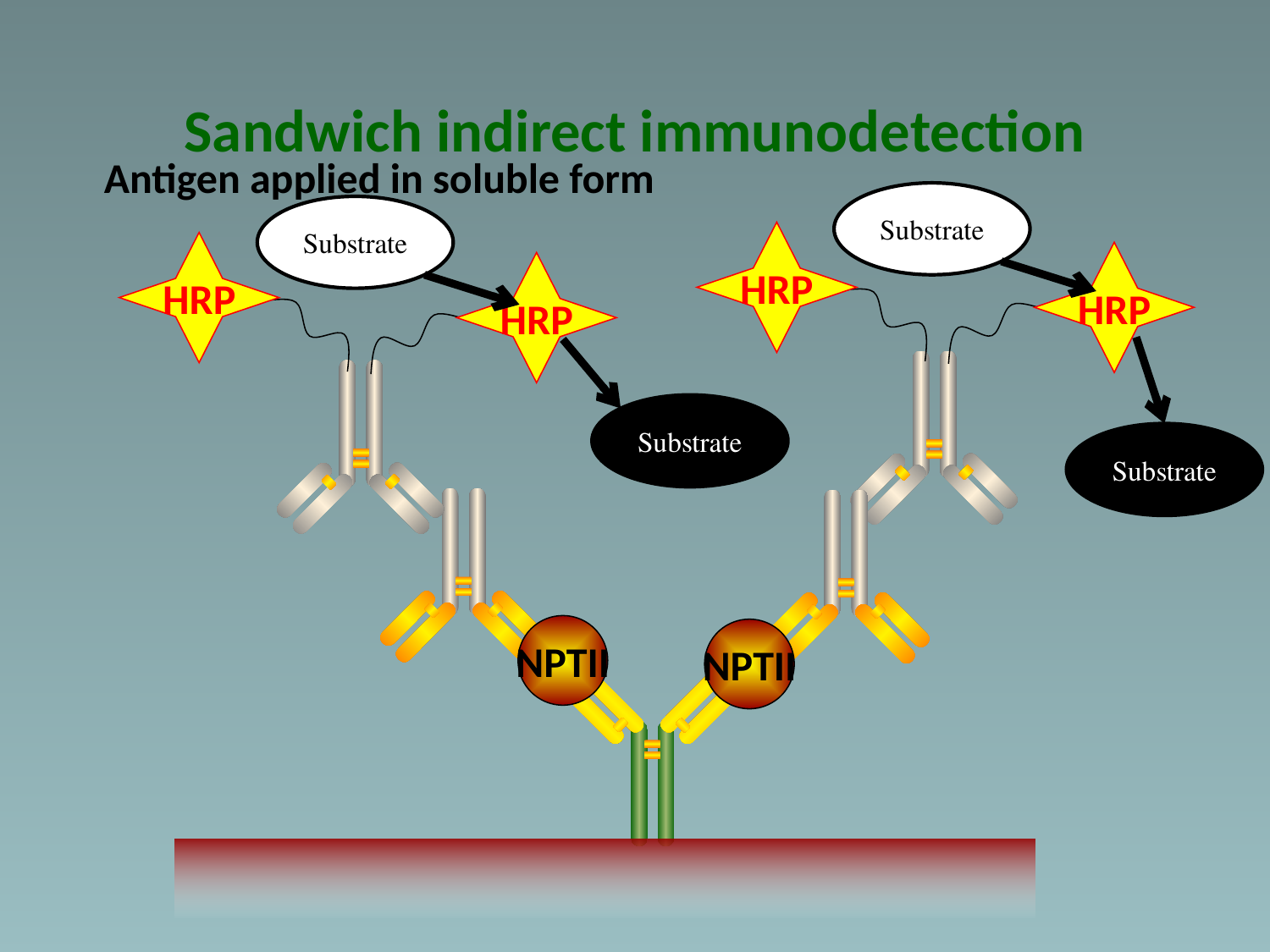

# Sandwich indirect immunodetection
  Antigen applied in soluble form

Substrate
Substrate
HRP
HRP

HRP
HRP

Substrate
Substrate
NPTII
NPTII